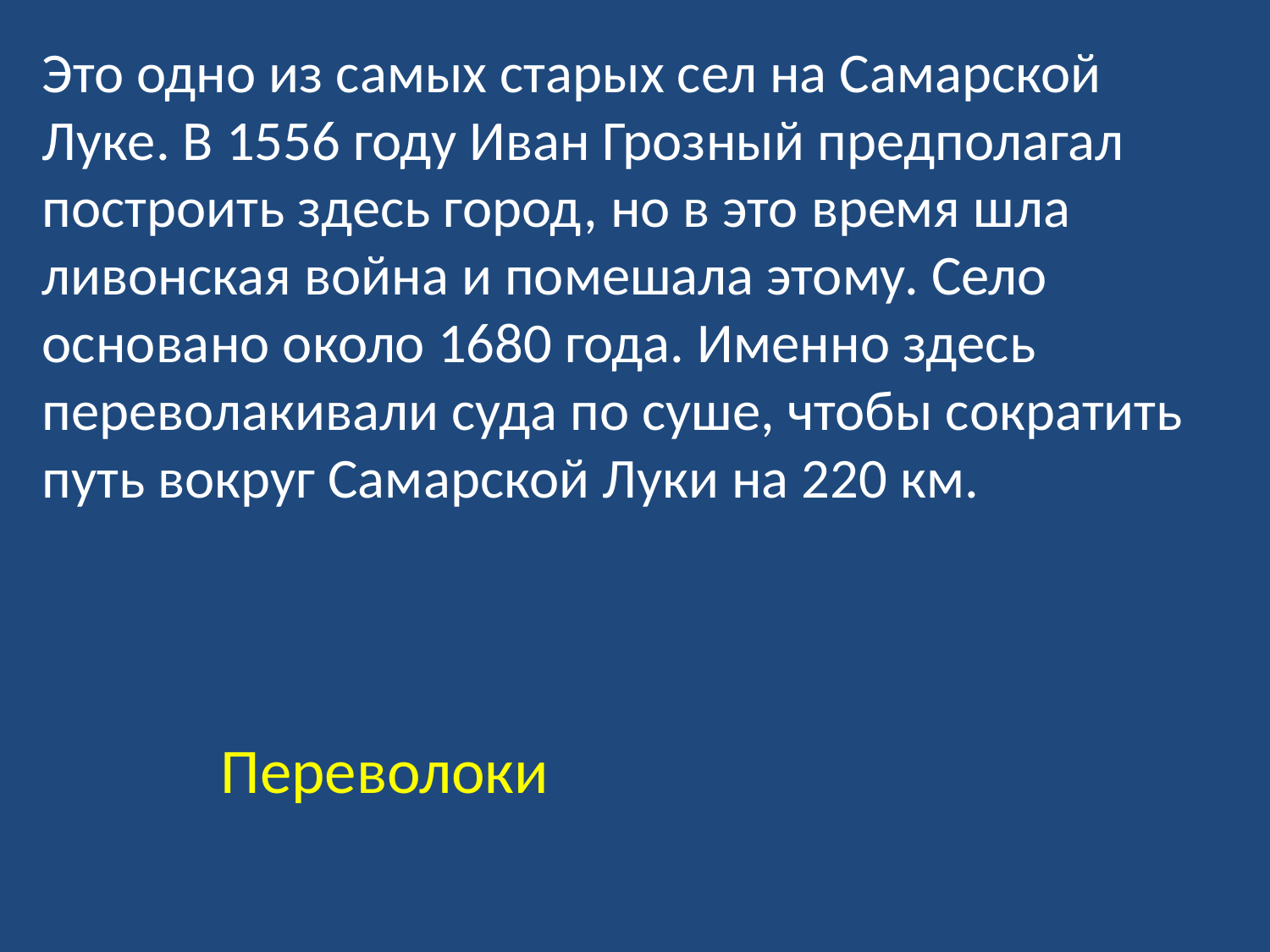

Это одно из самых старых сел на Самарской Луке. В 1556 году Иван Грозный предполагал построить здесь город, но в это время шла ливонская война и помешала этому. Село основано около 1680 года. Именно здесь переволакивали суда по суше, чтобы сократить путь вокруг Самарской Луки на 220 км.
Переволоки